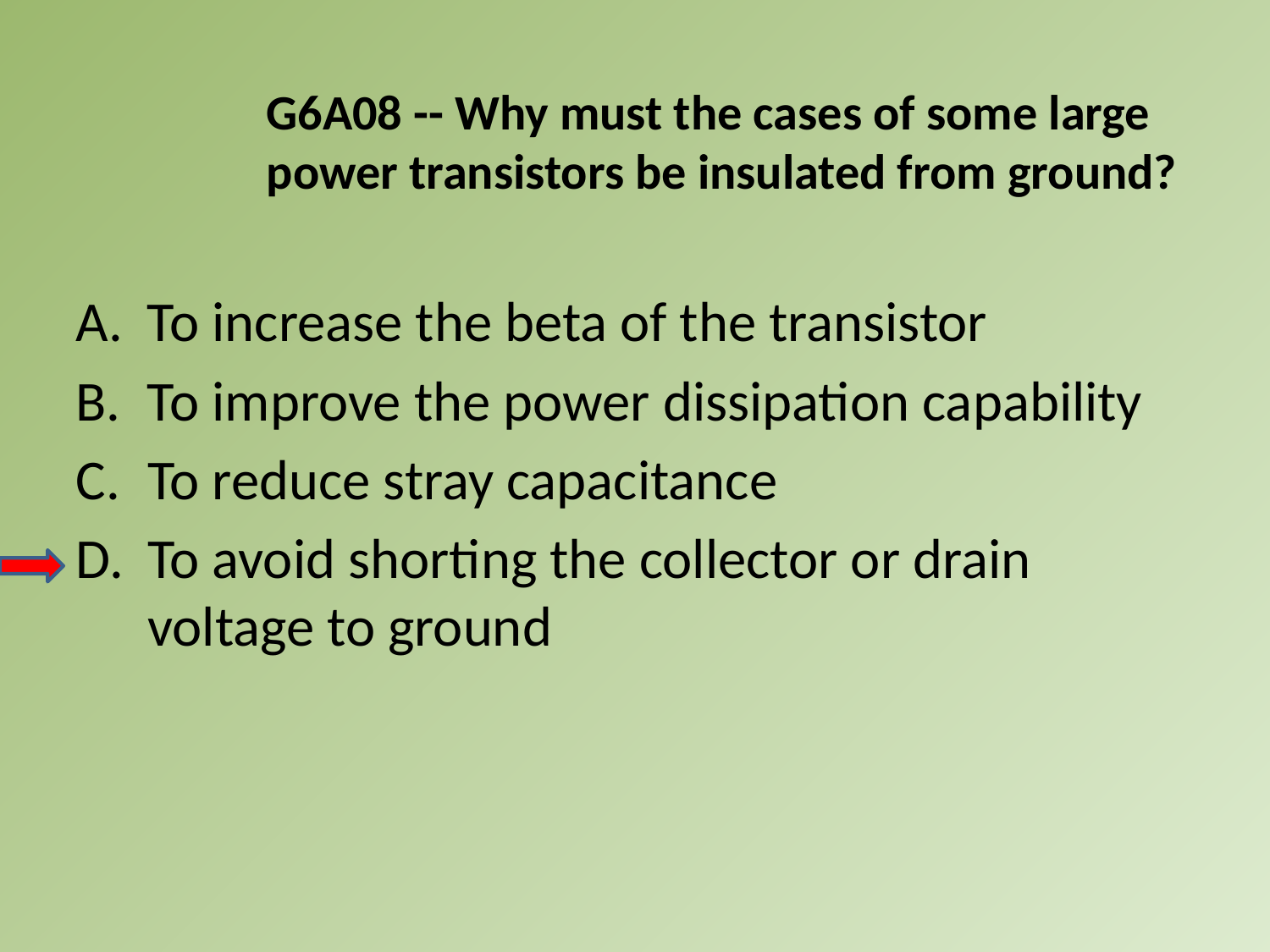

G6A08 -- Why must the cases of some large power transistors be insulated from ground?
A.	To increase the beta of the transistor
B.	To improve the power dissipation capability
To reduce stray capacitance
To avoid shorting the collector or drain voltage to ground